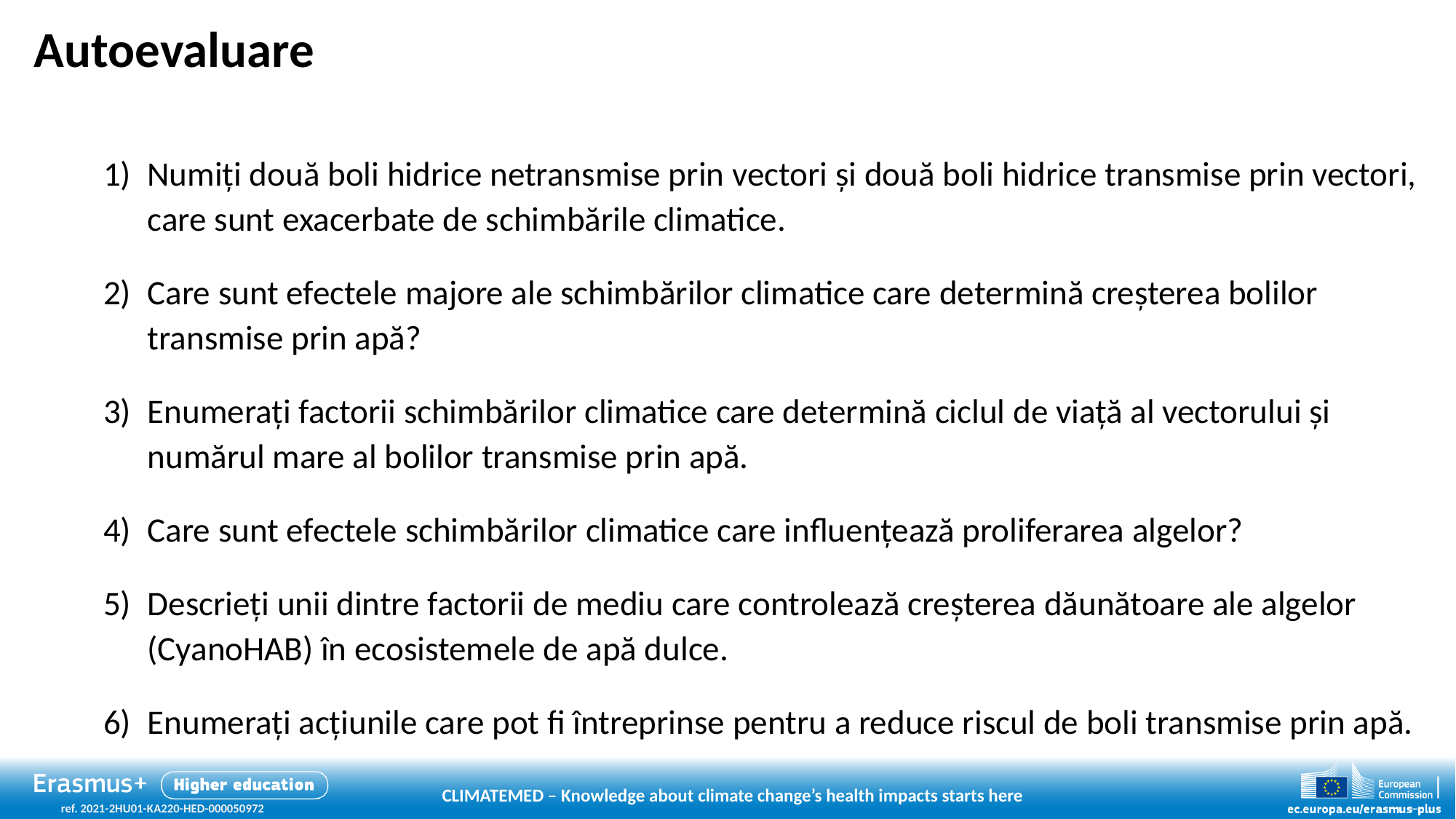

# Autoevaluare
Numiți două boli hidrice netransmise prin vectori și două boli hidrice transmise prin vectori, care sunt exacerbate de schimbările climatice.
Care sunt efectele majore ale schimbărilor climatice care determină creșterea bolilor transmise prin apă?
Enumerați factorii schimbărilor climatice care determină ciclul de viață al vectorului și numărul mare al bolilor transmise prin apă.
Care sunt efectele schimbărilor climatice care influențează proliferarea algelor?
Descrieți unii dintre factorii de mediu care controlează creșterea dăunătoare ale algelor (CyanoHAB) în ecosistemele de apă dulce.
Enumerați acțiunile care pot fi întreprinse pentru a reduce riscul de boli transmise prin apă.